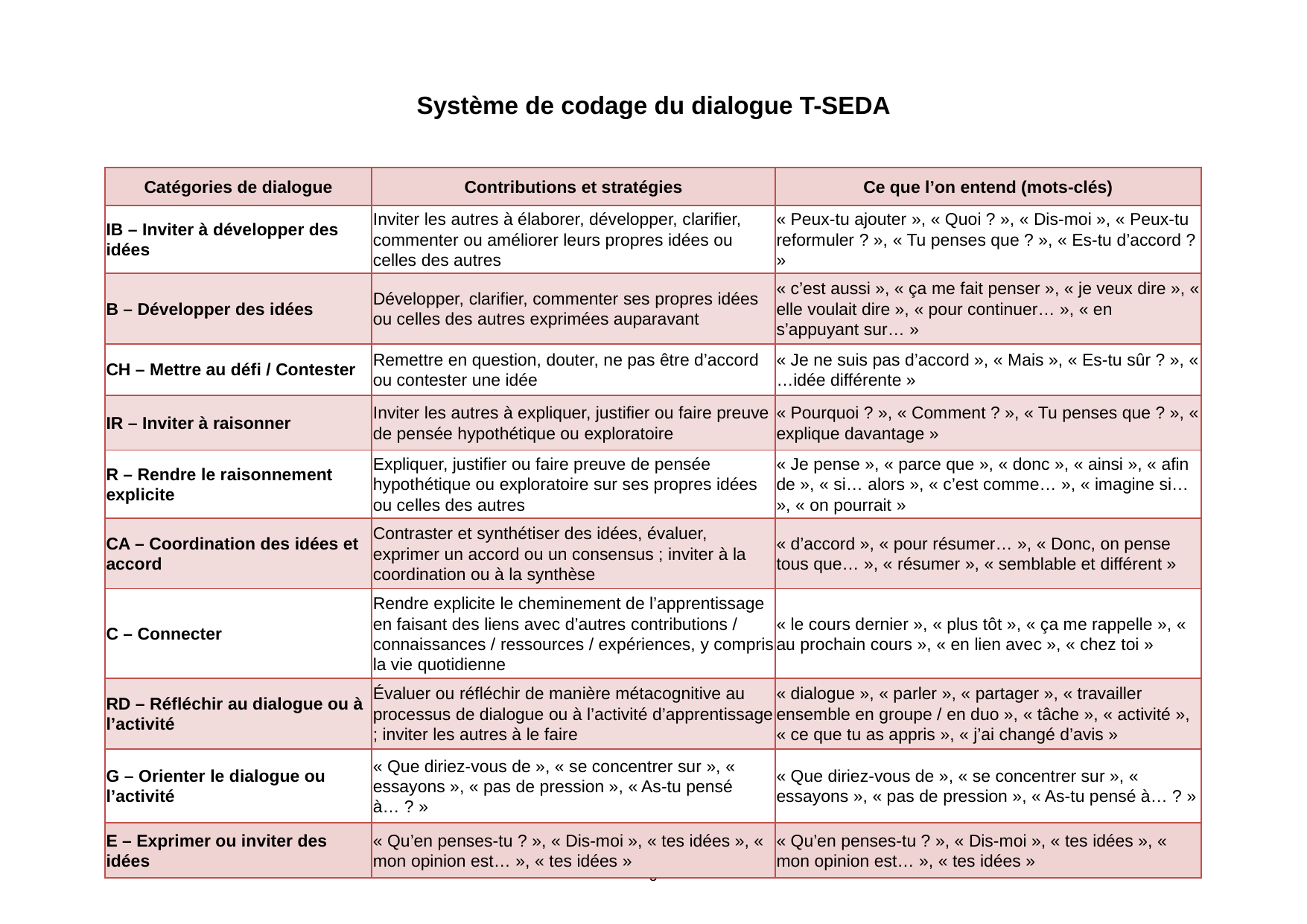

Système de codage du dialogue T-SEDA
| Catégories de dialogue | Contributions et stratégies | Ce que l’on entend (mots-clés) |
| --- | --- | --- |
| IB – Inviter à développer des idées | Inviter les autres à élaborer, développer, clarifier, commenter ou améliorer leurs propres idées ou celles des autres | « Peux-tu ajouter », « Quoi ? », « Dis-moi », « Peux-tu reformuler ? », « Tu penses que ? », « Es-tu d’accord ? » |
| B – Développer des idées | Développer, clarifier, commenter ses propres idées ou celles des autres exprimées auparavant | « c’est aussi », « ça me fait penser », « je veux dire », « elle voulait dire », « pour continuer… », « en s’appuyant sur… » |
| CH – Mettre au défi / Contester | Remettre en question, douter, ne pas être d’accord ou contester une idée | « Je ne suis pas d’accord », « Mais », « Es-tu sûr ? », « …idée différente » |
| IR – Inviter à raisonner | Inviter les autres à expliquer, justifier ou faire preuve de pensée hypothétique ou exploratoire | « Pourquoi ? », « Comment ? », « Tu penses que ? », « explique davantage » |
| R – Rendre le raisonnement explicite | Expliquer, justifier ou faire preuve de pensée hypothétique ou exploratoire sur ses propres idées ou celles des autres | « Je pense », « parce que », « donc », « ainsi », « afin de », « si… alors », « c’est comme… », « imagine si… », « on pourrait » |
| CA – Coordination des idées et accord | Contraster et synthétiser des idées, évaluer, exprimer un accord ou un consensus ; inviter à la coordination ou à la synthèse | « d’accord », « pour résumer… », « Donc, on pense tous que… », « résumer », « semblable et différent » |
| C – Connecter | Rendre explicite le cheminement de l’apprentissage en faisant des liens avec d’autres contributions / connaissances / ressources / expériences, y compris la vie quotidienne | « le cours dernier », « plus tôt », « ça me rappelle », « au prochain cours », « en lien avec », « chez toi » |
| RD – Réfléchir au dialogue ou à l’activité | Évaluer ou réfléchir de manière métacognitive au processus de dialogue ou à l’activité d’apprentissage ; inviter les autres à le faire | « dialogue », « parler », « partager », « travailler ensemble en groupe / en duo », « tâche », « activité », « ce que tu as appris », « j’ai changé d’avis » |
| G – Orienter le dialogue ou l’activité | « Que diriez-vous de », « se concentrer sur », « essayons », « pas de pression », « As-tu pensé à… ? » | « Que diriez-vous de », « se concentrer sur », « essayons », « pas de pression », « As-tu pensé à… ? » |
| E – Exprimer ou inviter des idées | « Qu’en penses-tu ? », « Dis-moi », « tes idées », « mon opinion est… », « tes idées » | « Qu’en penses-tu ? », « Dis-moi », « tes idées », « mon opinion est… », « tes idées » |
6